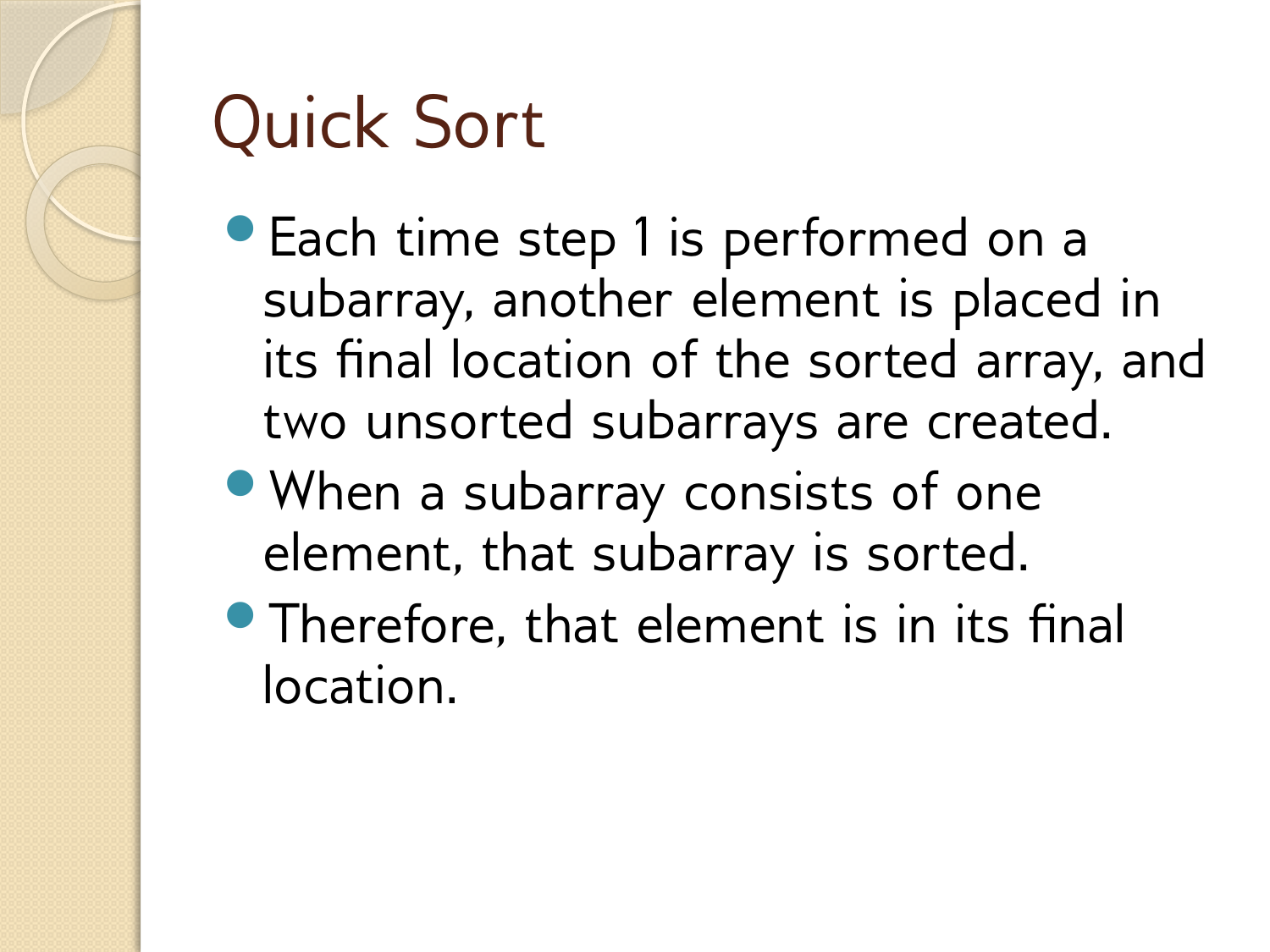

# Quick Sort
Each time step 1 is performed on a subarray, another element is placed in its final location of the sorted array, and two unsorted subarrays are created.
When a subarray consists of one element, that subarray is sorted.
Therefore, that element is in its final location.